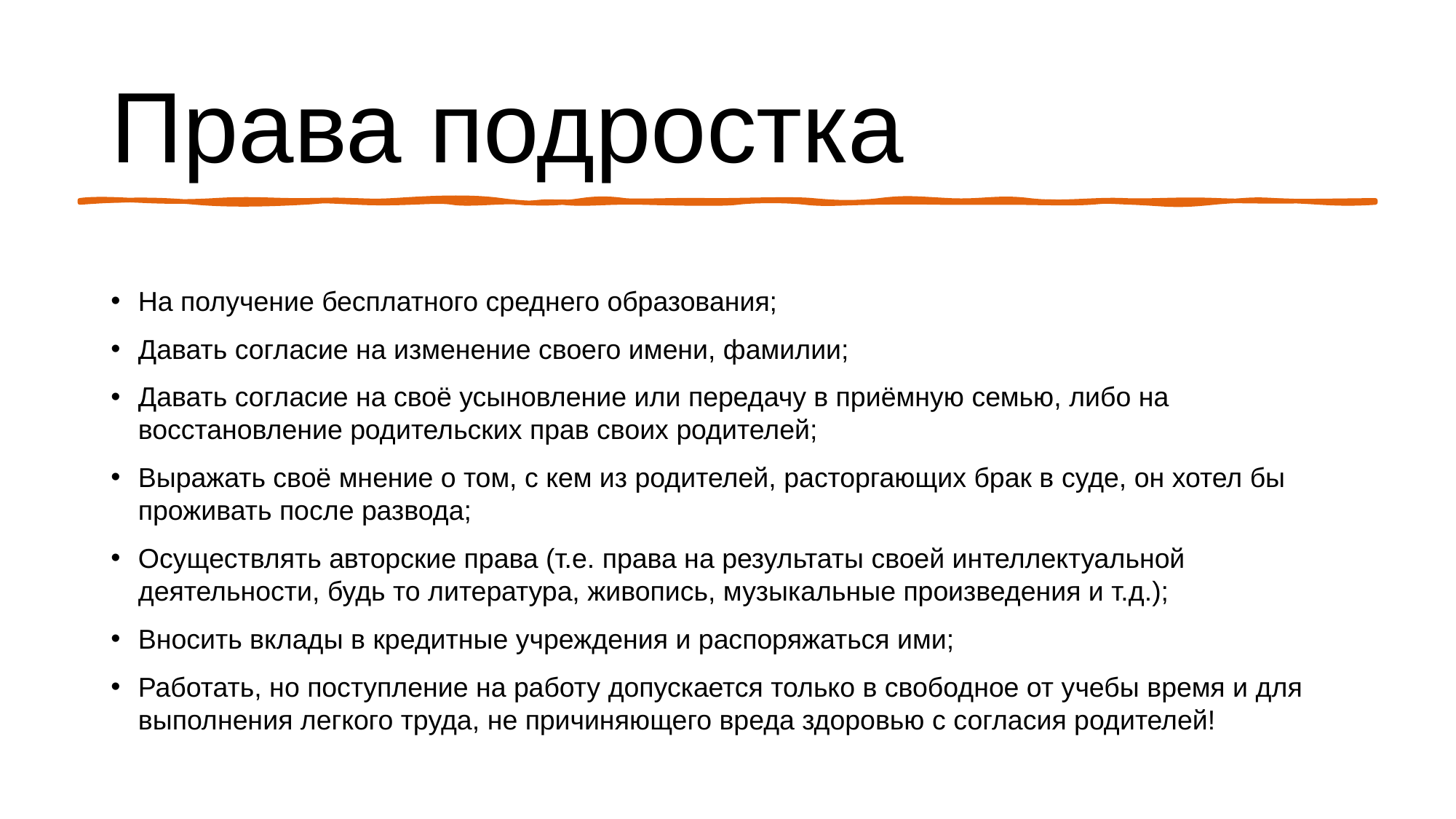

# Права подростка

На получение бесплатного среднего образования;
Давать согласие на изменение своего имени, фамилии;
Давать согласие на своё усыновление или передачу в приёмную семью, либо на восстановление родительских прав своих родителей;
Выражать своё мнение о том, с кем из родителей, расторгающих брак в суде, он хотел бы проживать после развода;
Осуществлять авторские права (т.е. права на результаты своей интеллектуальной деятельности, будь то литература, живопись, музыкальные произведения и т.д.);
Вносить вклады в кредитные учреждения и распоряжаться ими;
Работать, но поступление на работу допускается только в свободное от учебы время и для выполнения легкого труда, не причиняющего вреда здоровью с согласия родителей!